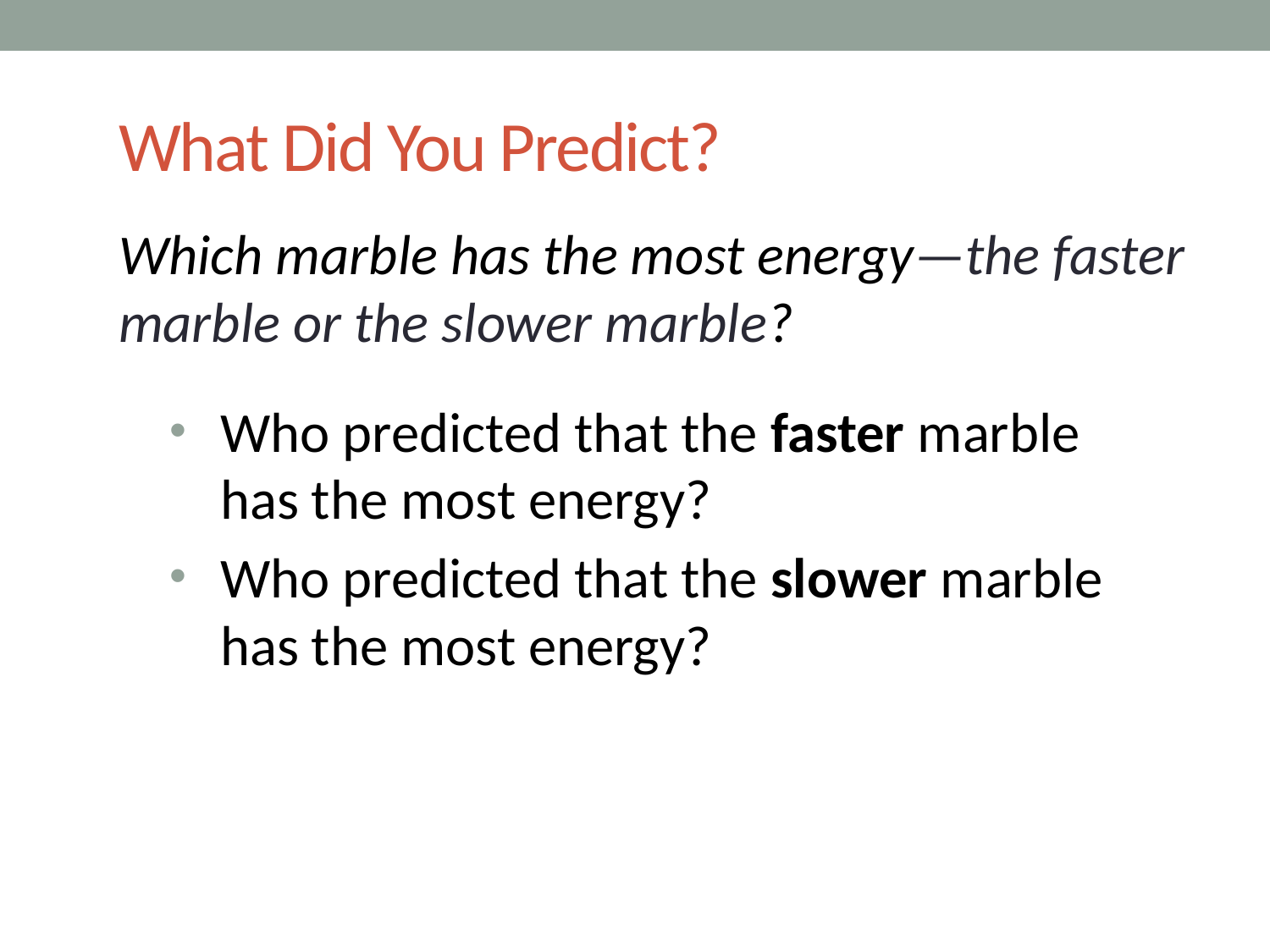

# What Did You Predict?
Which marble has the most energy—the faster marble or the slower marble?
Who predicted that the faster marble
has the most energy?
Who predicted that the slower marble
has the most energy?